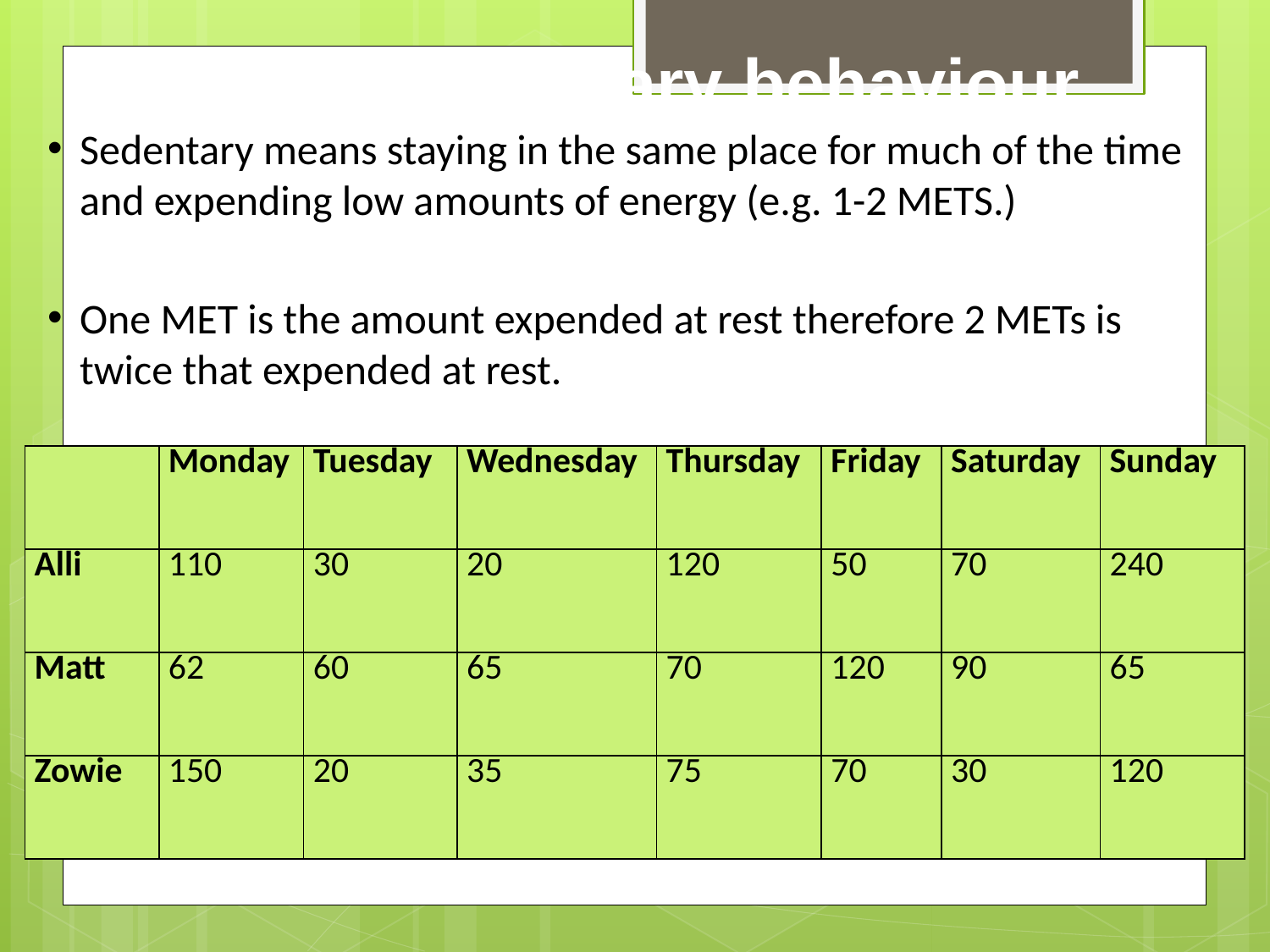

Sedentary behaviour
Sedentary means staying in the same place for much of the time and expending low amounts of energy (e.g. 1-2 METS.)

One MET is the amount expended at rest therefore 2 METs is twice that expended at rest.

|  | Monday | Tuesday | Wednesday | Thursday | Friday | Saturday | Sunday |
| --- | --- | --- | --- | --- | --- | --- | --- |
| Alli | 110 | 30 | 20 | 120 | 50 | 70 | 240 |
| Matt | 62 | 60 | 65 | 70 | 120 | 90 | 65 |
| Zowie | 150 | 20 | 35 | 75 | 70 | 30 | 120 |